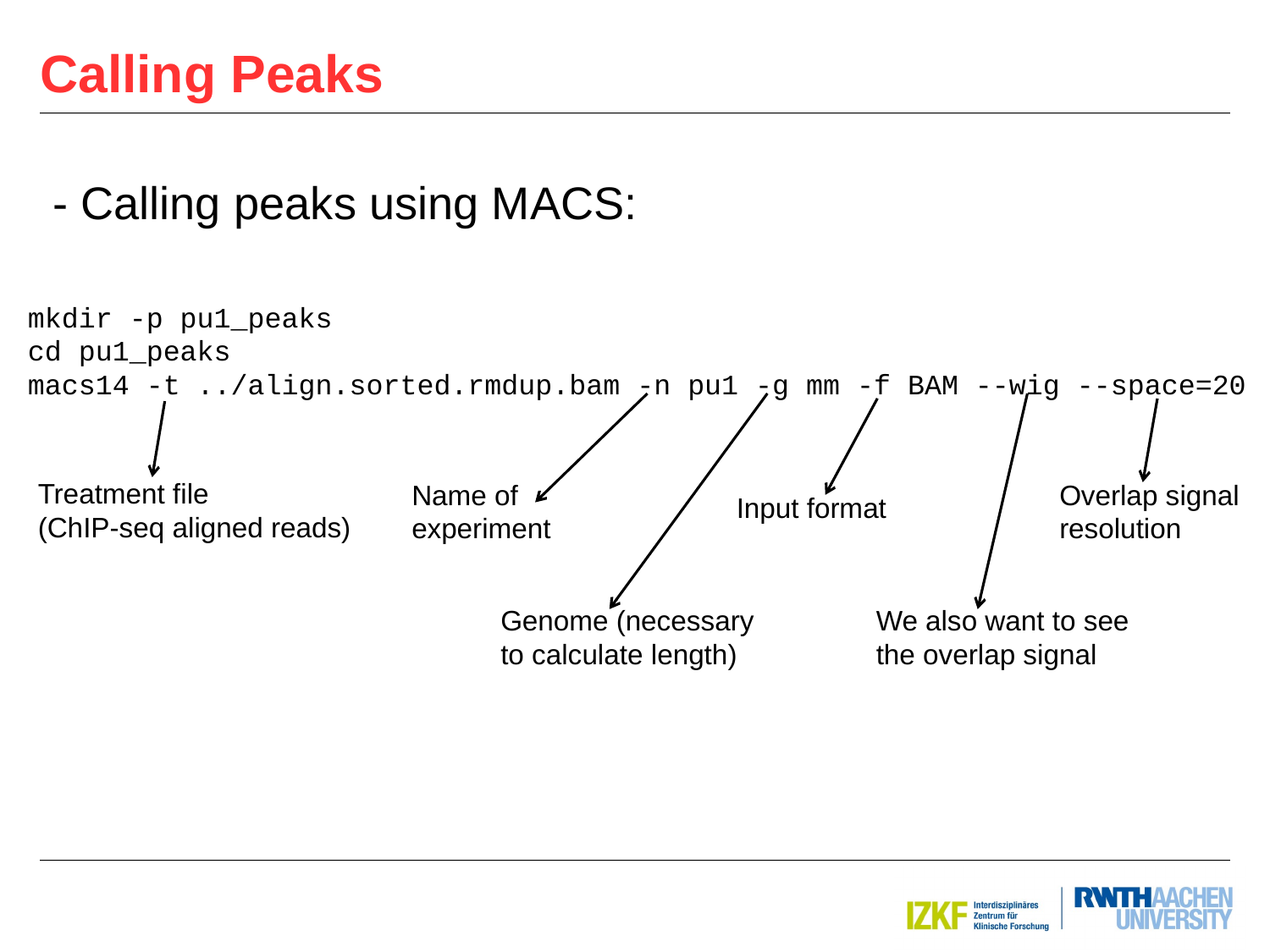

Calling Peaks

- Calling peaks using MACS:

mkdir -p pu1_peaks
cd pu1_peaks
macs14 -t ../align.sorted.rmdup.bam -n pu1 -g mm -f BAM --wig --space=20

Treatment file
(ChIP-seq aligned reads)
Name of
experiment
Overlap signal
resolution
Input format
Genome (necessary
to calculate length)
We also want to see
the overlap signal